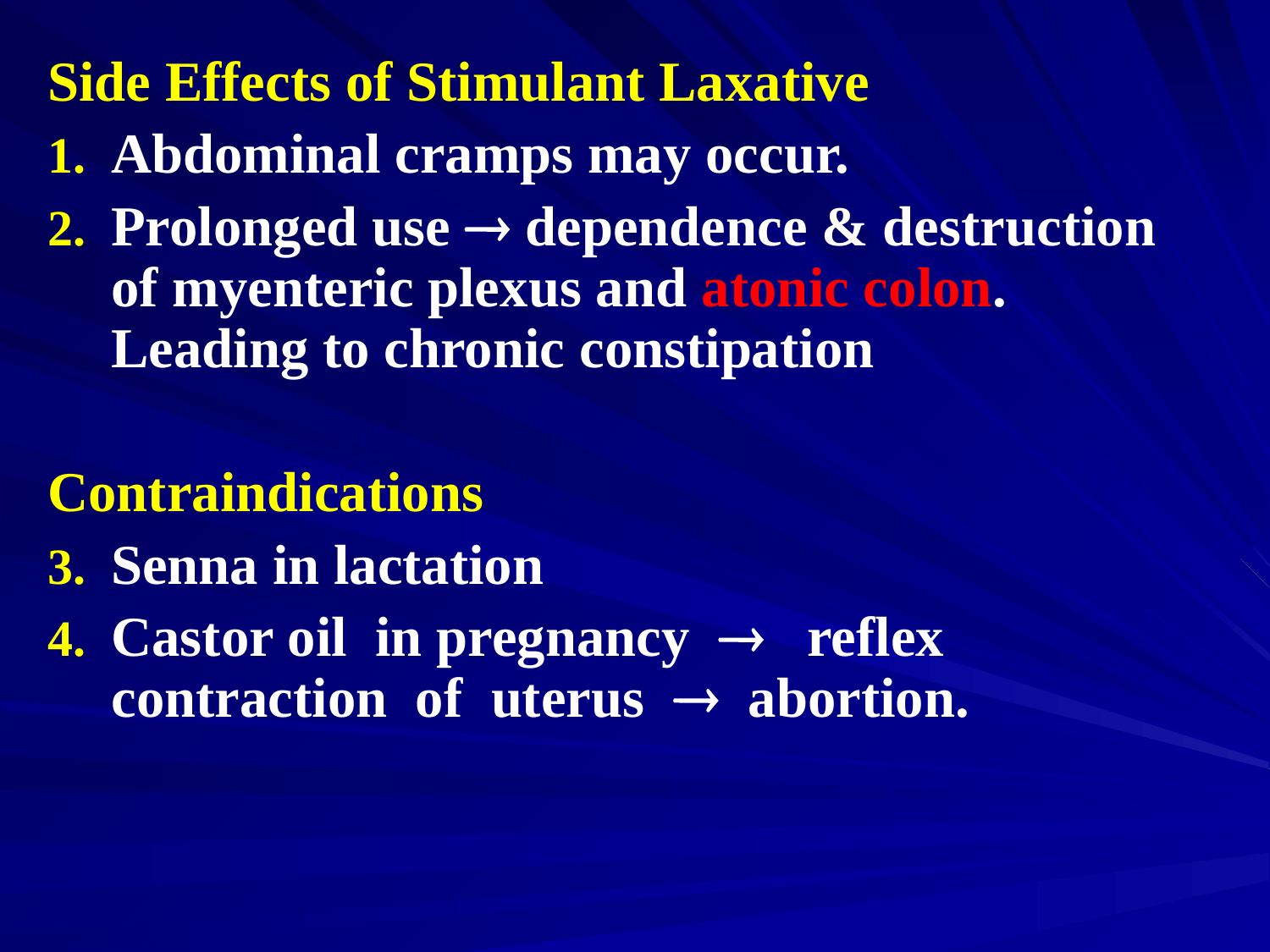

Side Effects of Stimulant Laxative
Abdominal cramps may occur.
Prolonged use → dependence & destruction of myenteric plexus and atonic colon. Leading to chronic constipation

Contraindications
Senna in lactation
Castor oil  in pregnancy  →   reflex  contraction  of  uterus  →  abortion.